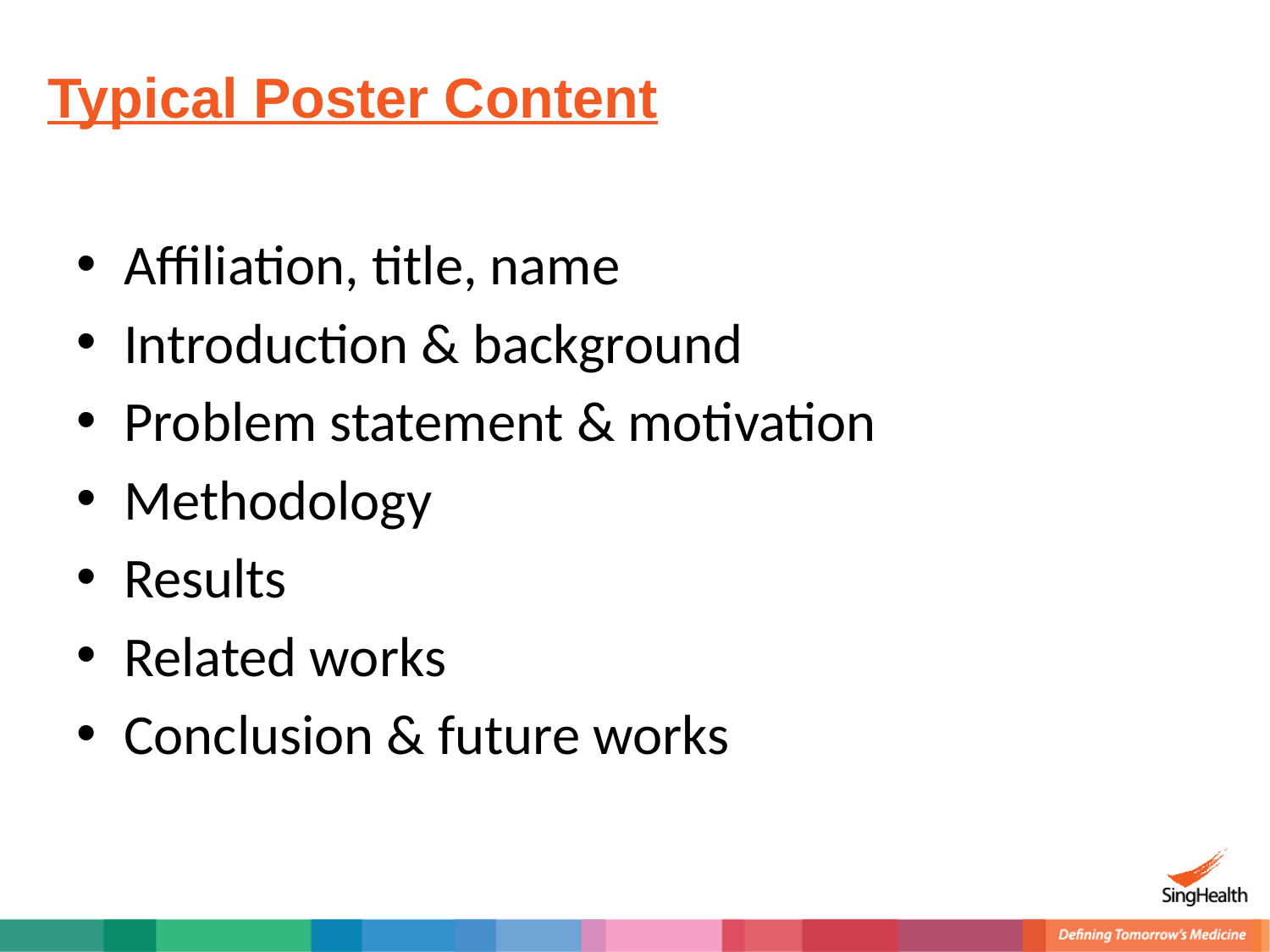

# Typical Poster Content
Affiliation, title, name
Introduction & background
Problem statement & motivation
Methodology
Results
Related works
Conclusion & future works